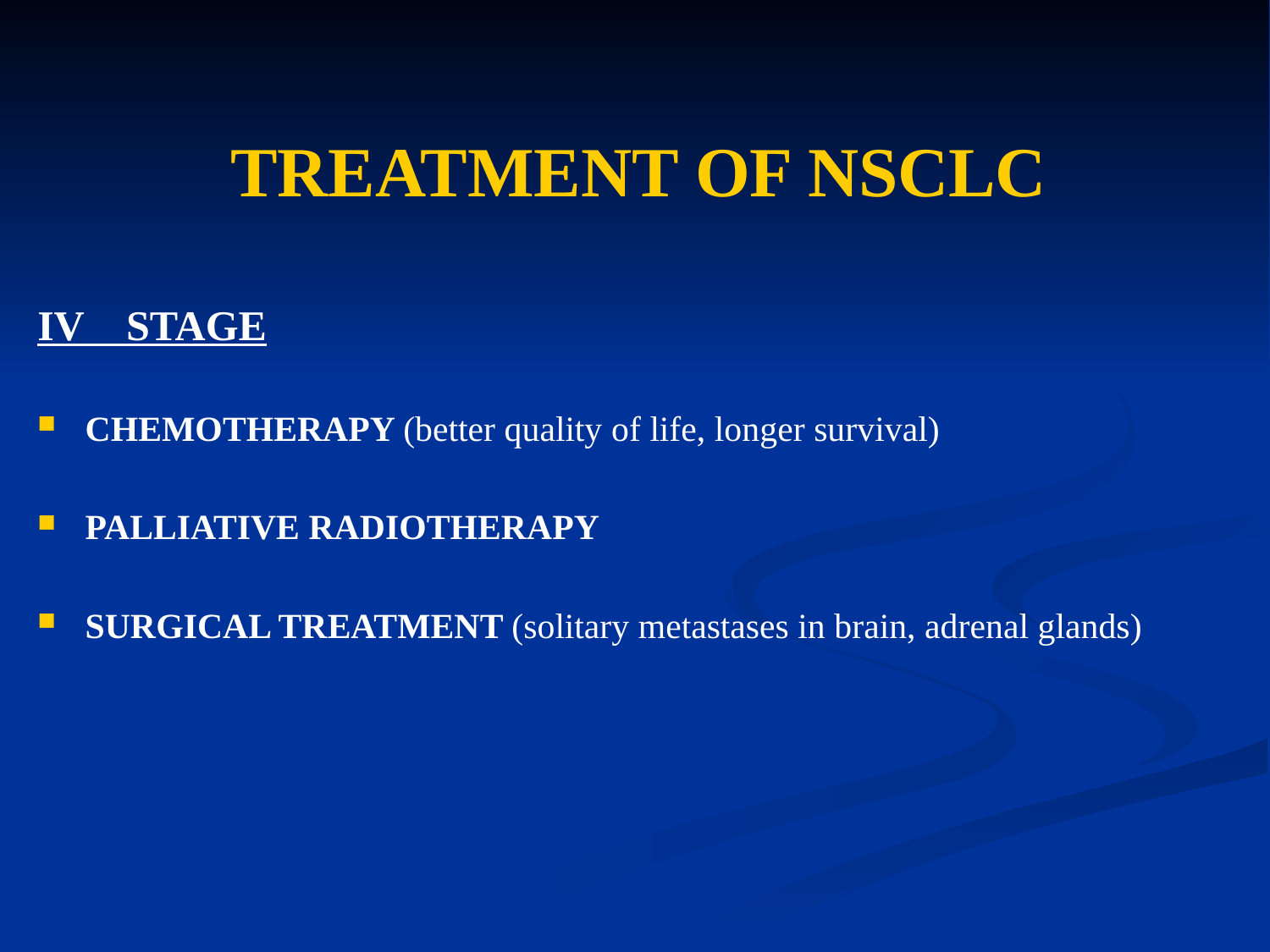

# TREATMENT OF NSCLC

IV    STAGE

CHEMOTHERAPY (better quality of life, longer survival)

PALLIATIVE RADIOTHERAPY

SURGICAL TREATMENT (solitary metastases in brain, adrenal glands)